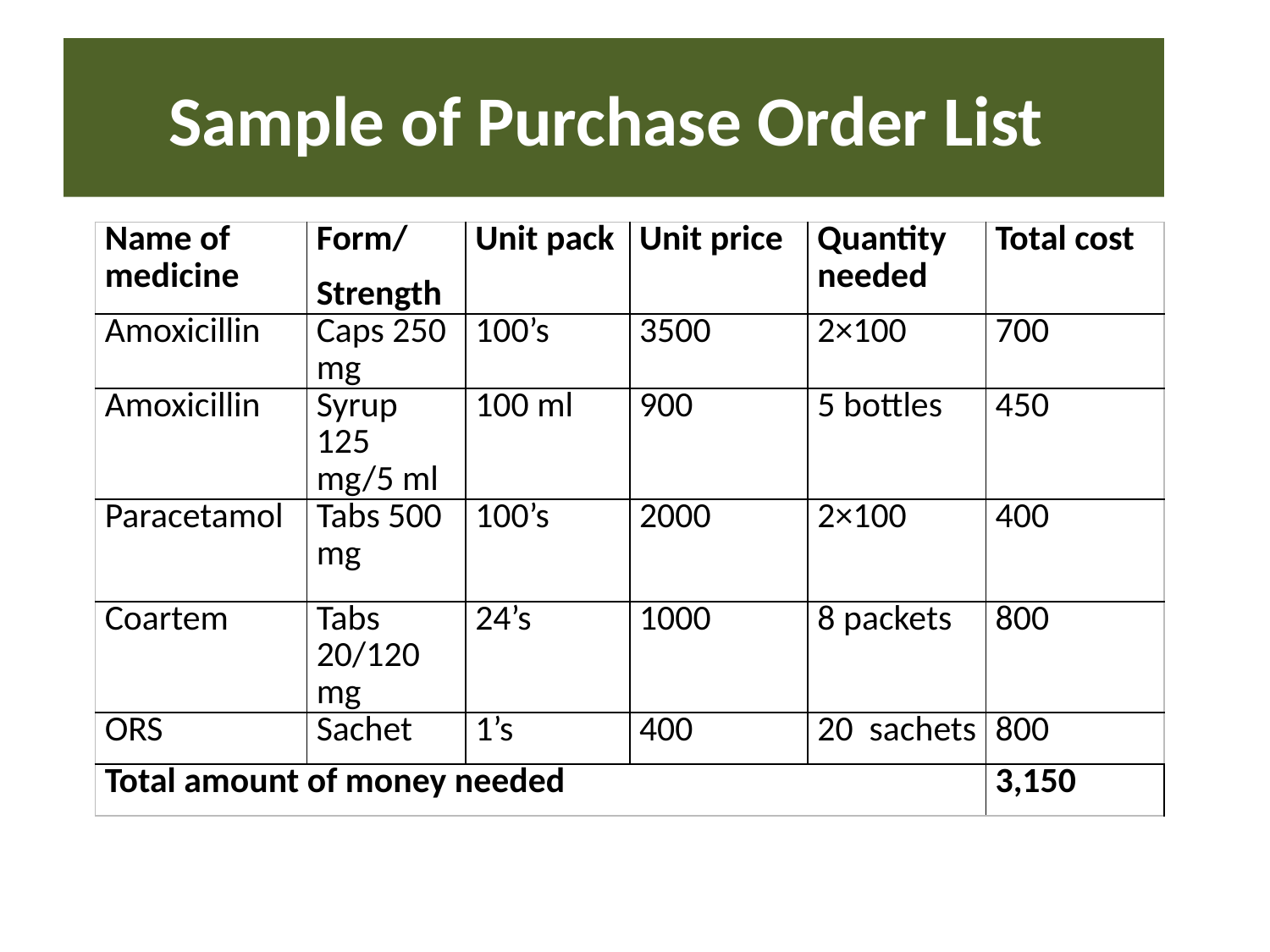

# Sample of Purchase Order List
| Name of medicine | Form/ Strength | Unit pack | Unit price | Quantity needed | Total cost |
| --- | --- | --- | --- | --- | --- |
| Amoxicillin | Caps 250 mg | 100’s | 3500 | 2×100 | 700 |
| Amoxicillin | Syrup 125 mg/5 ml | 100 ml | 900 | 5 bottles | 450 |
| Paracetamol | Tabs 500 mg | 100’s | 2000 | 2×100 | 400 |
| Coartem | Tabs 20/120 mg | 24’s | 1000 | 8 packets | 800 |
| ORS | Sachet | 1’s | 400 | 20 sachets | 800 |
| Total amount of money needed |  |  |  |  | 3,150 |